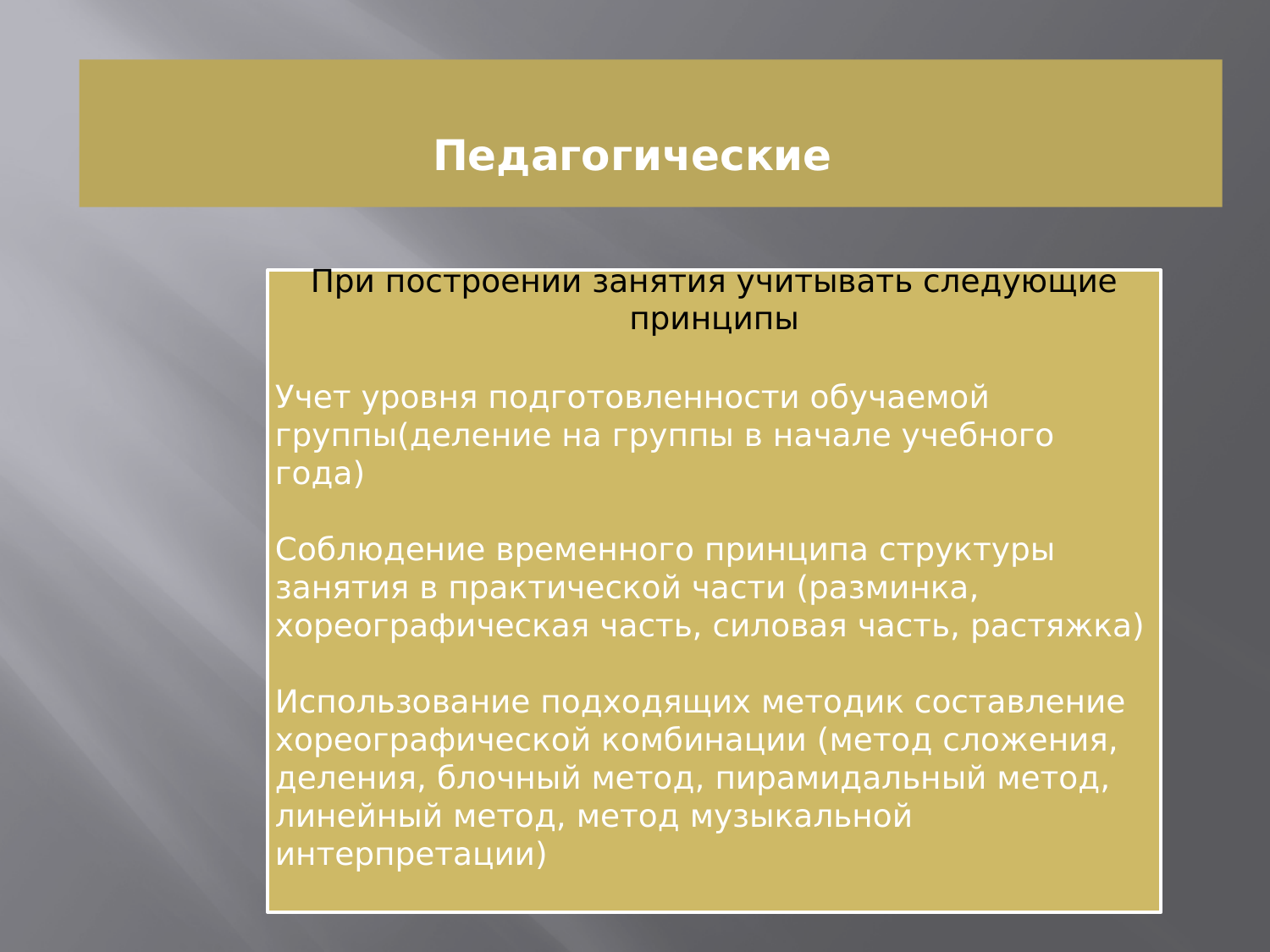

Педагогические

При построении занятия учитывать следующие принципы

Учет уровня подготовленности обучаемой группы(деление на группы в начале учебного года)

Соблюдение временного принципа структуры занятия в практической части (разминка, хореографическая часть, силовая часть, растяжка)

Использование подходящих методик составление хореографической комбинации (метод сложения, деления, блочный метод, пирамидальный метод, линейный метод, метод музыкальной интерпретации)